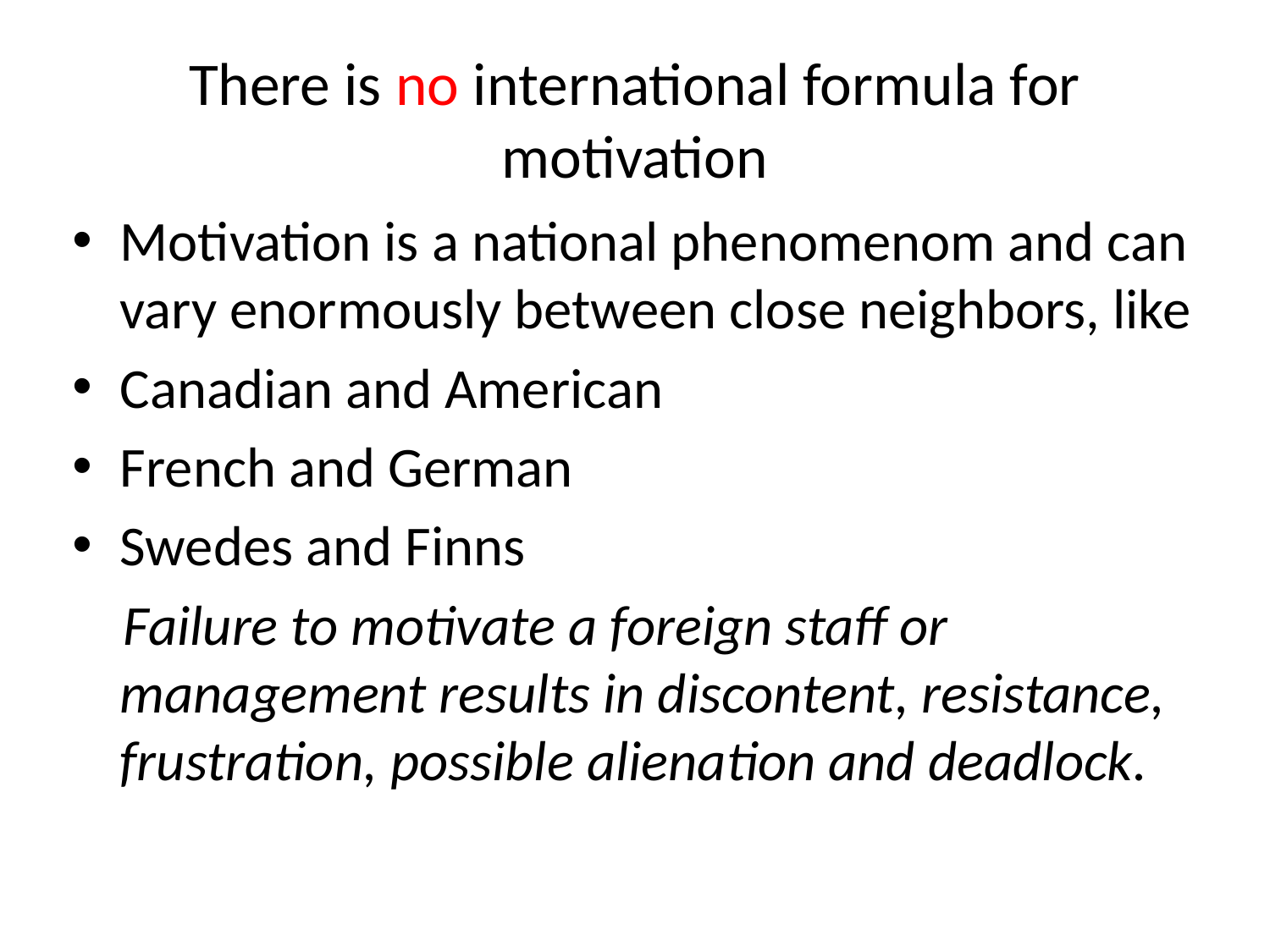

# There is no international formula for motivation
Motivation is a national phenomenom and can vary enormously between close neighbors, like
Canadian and American
French and German
Swedes and Finns
    Failure to motivate a foreign staff or management results in discontent, resistance, frustration, possible alienation and deadlock.